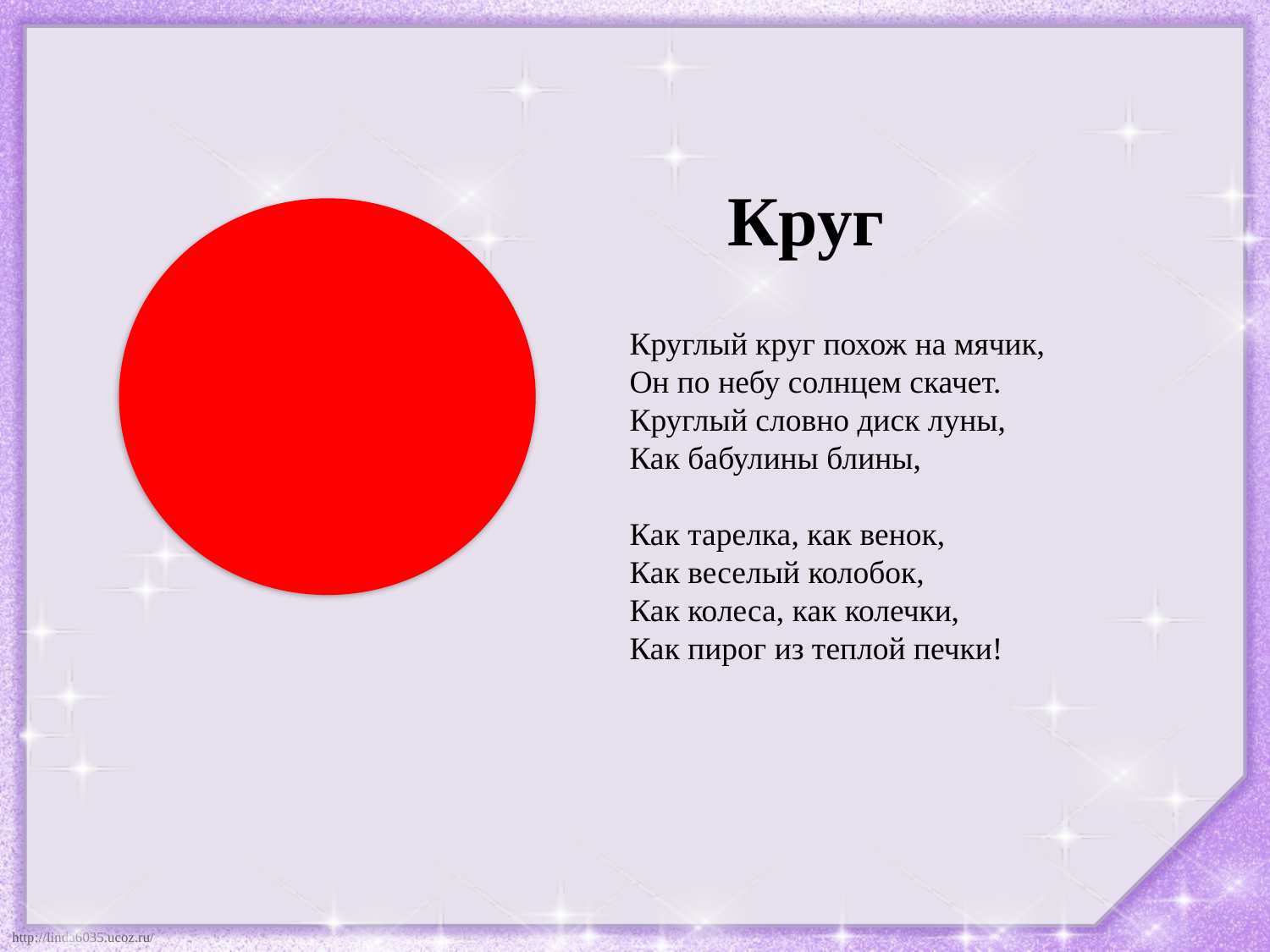

Круг

Круглый круг похож на мячик,
Он по небу солнцем скачет.
Круглый словно диск луны,
Как бабулины блины,
Как тарелка, как венок,
Как веселый колобок,
Как колеса, как колечки,
Как пирог из теплой печки!